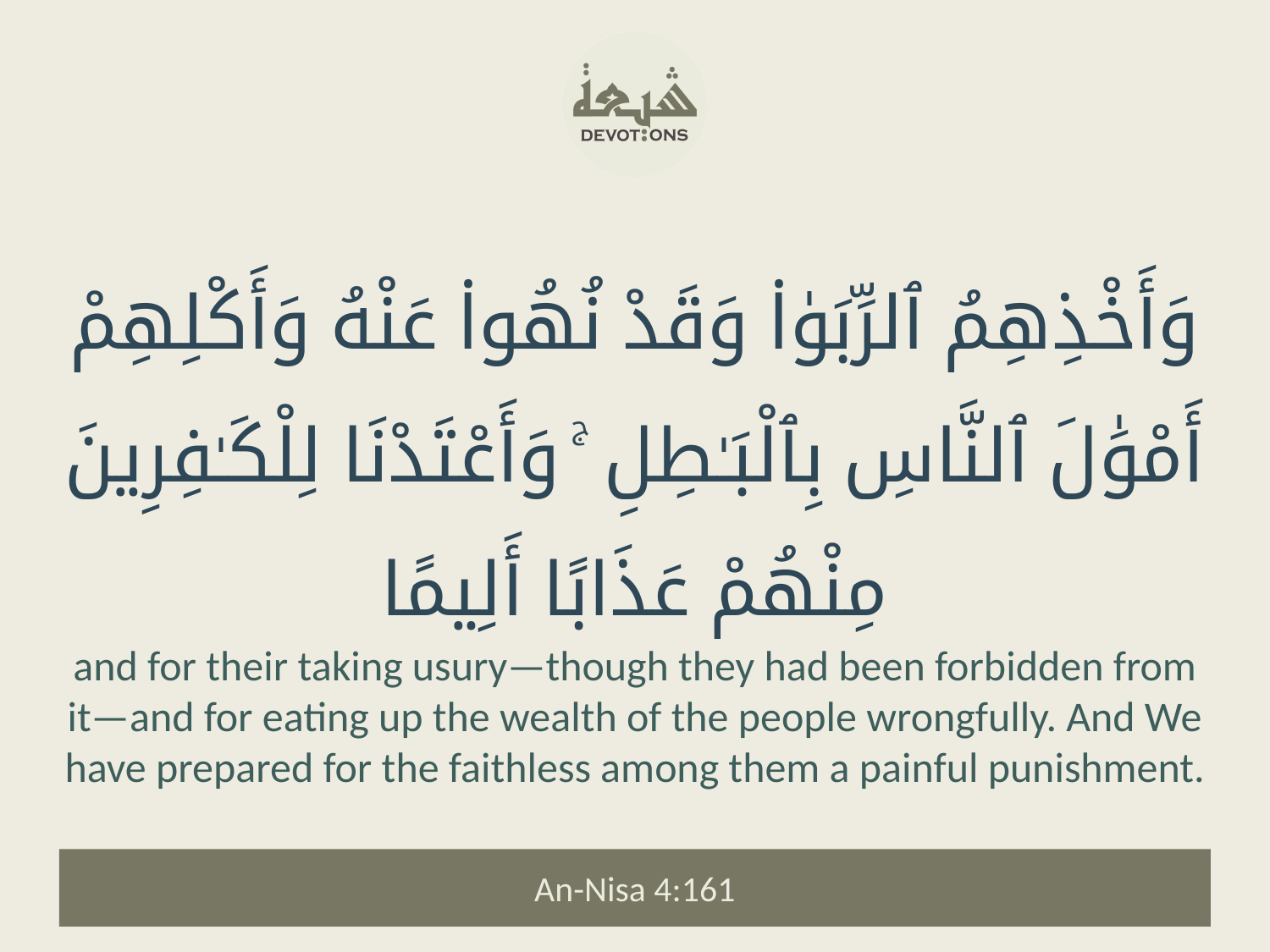

وَأَخْذِهِمُ ٱلرِّبَوٰا۟ وَقَدْ نُهُوا۟ عَنْهُ وَأَكْلِهِمْ أَمْوَٰلَ ٱلنَّاسِ بِٱلْبَـٰطِلِ ۚ وَأَعْتَدْنَا لِلْكَـٰفِرِينَ مِنْهُمْ عَذَابًا أَلِيمًا
and for their taking usury—though they had been forbidden from it—and for eating up the wealth of the people wrongfully. And We have prepared for the faithless among them a painful punishment.
An-Nisa 4:161